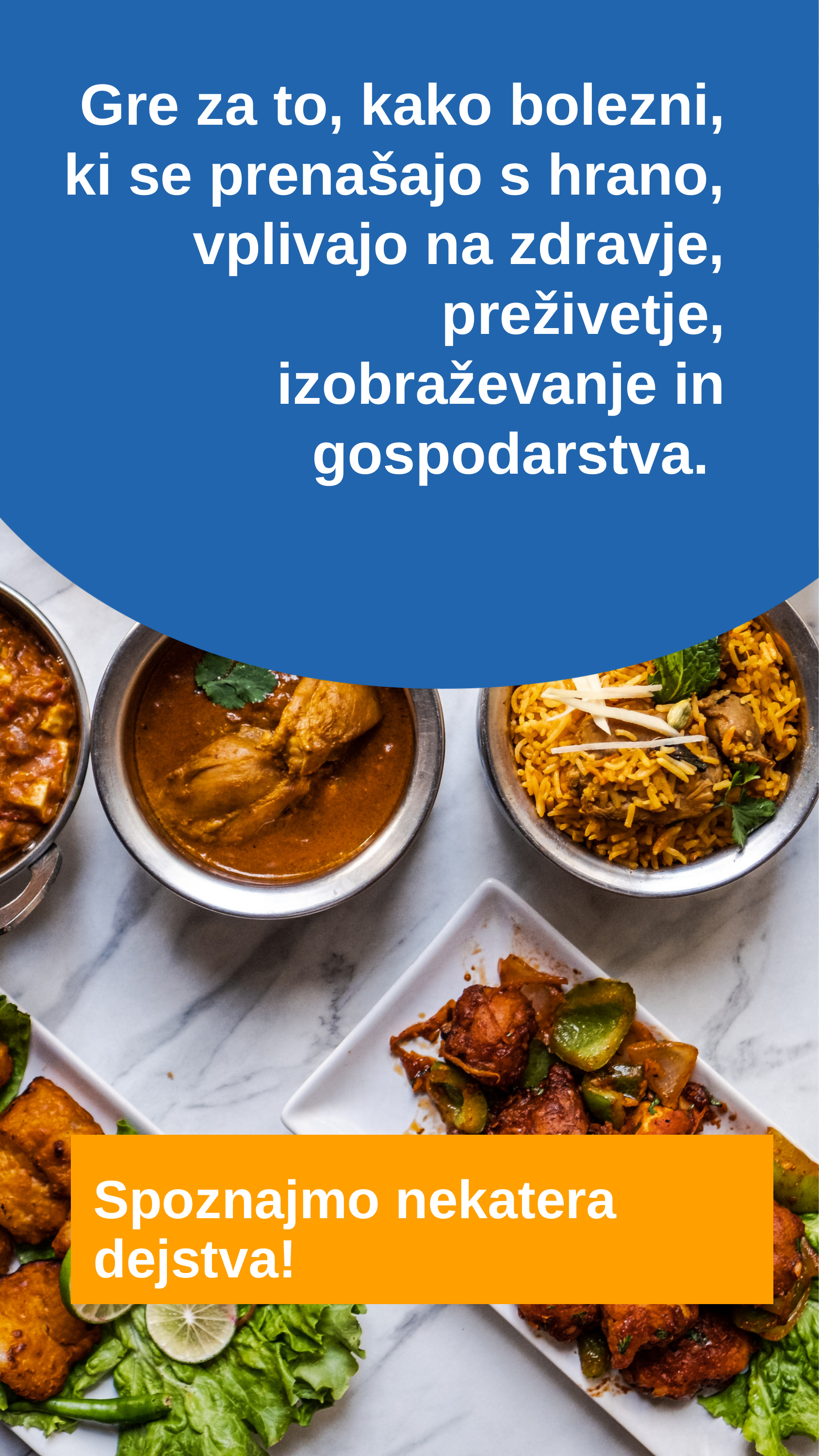

Gre za to, kako bolezni, ki se prenašajo s hrano, vplivajo na zdravje, preživetje, izobraževanje in gospodarstva.

Spoznajmo nekatera dejstva!